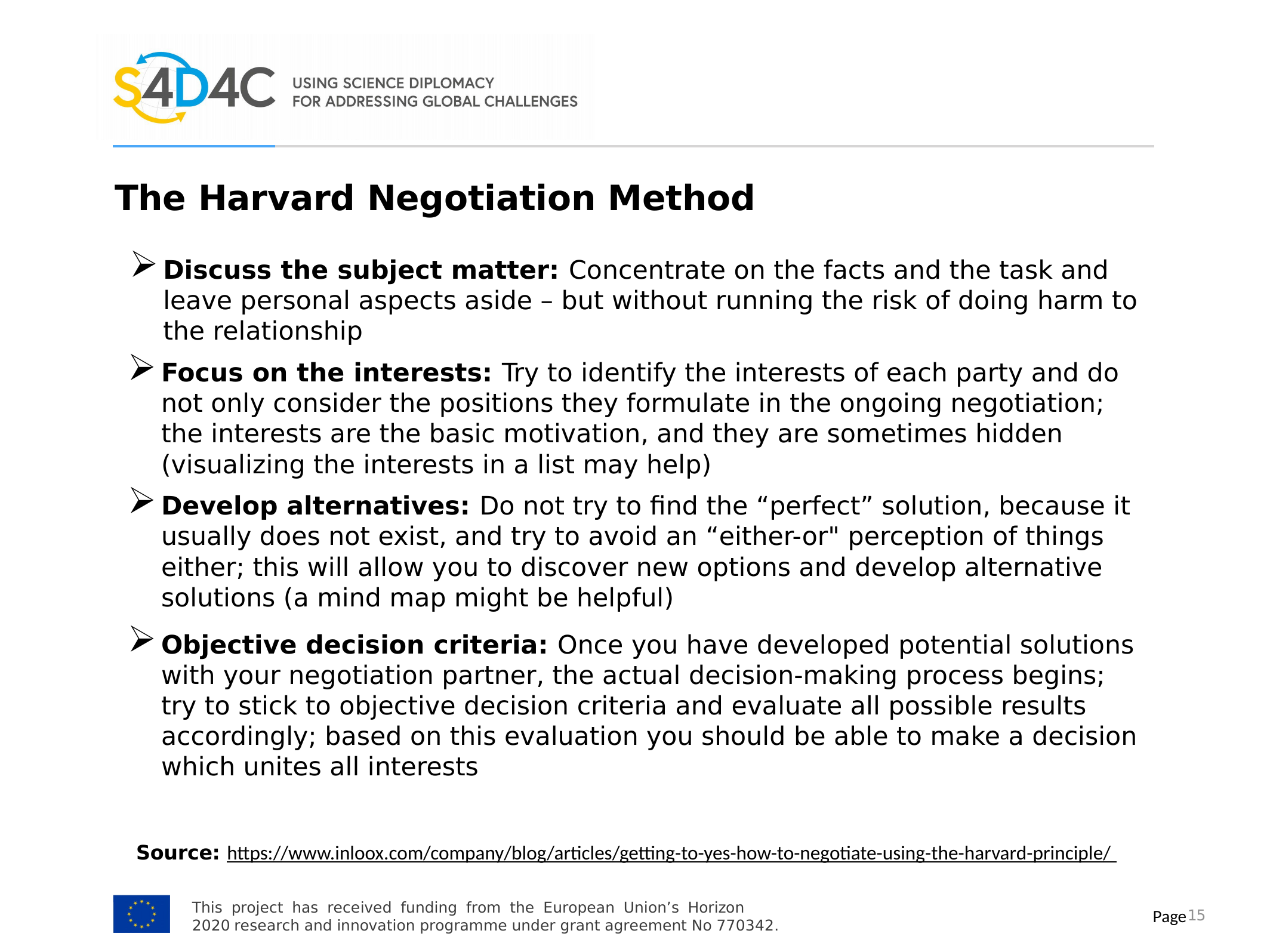

The Harvard Negotiation Method
Discuss the subject matter: Concentrate on the facts and the task and leave personal aspects aside – but without running the risk of doing harm to the relationship
Focus on the interests: Try to identify the interests of each party and do not only consider the positions they formulate in the ongoing negotiation; the interests are the basic motivation, and they are sometimes hidden (visualizing the interests in a list may help)
Develop alternatives: Do not try to find the “perfect” solution, because it usually does not exist, and try to avoid an “either-or" perception of things either; this will allow you to discover new options and develop alternative solutions (a mind map might be helpful)
Objective decision criteria: Once you have developed potential solutions with your negotiation partner, the actual decision-making process begins; try to stick to objective decision criteria and evaluate all possible results accordingly; based on this evaluation you should be able to make a decision which unites all interests
Source: https://www.inloox.com/company/blog/articles/getting-to-yes-how-to-negotiate-using-the-harvard-principle/
This  project  has  received  funding  from  the  European  Union’s  Horizon  2020 research and innovation programme under grant agreement No 770342.
15